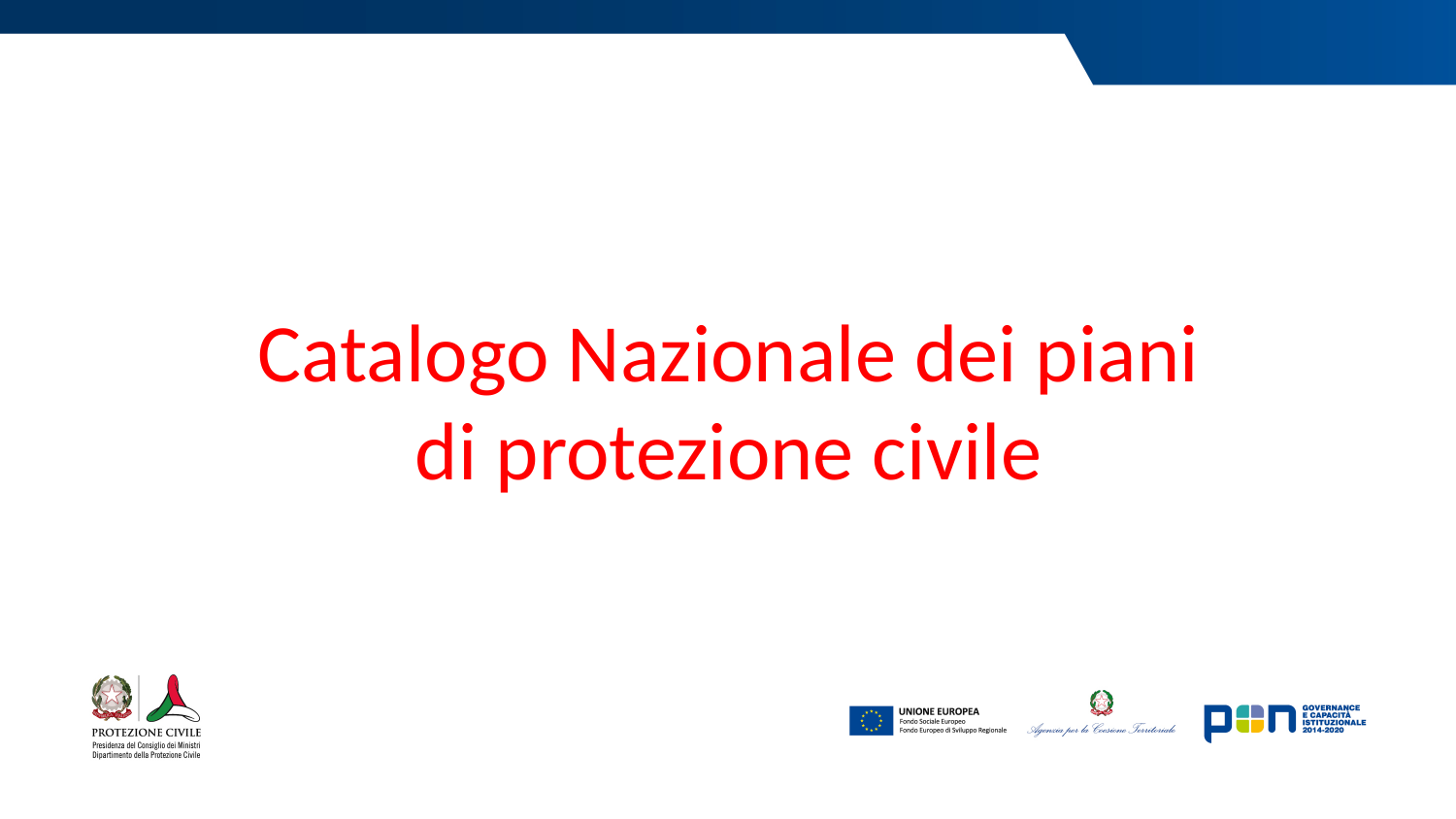

# Catalogo Nazionale dei piani di protezione civile